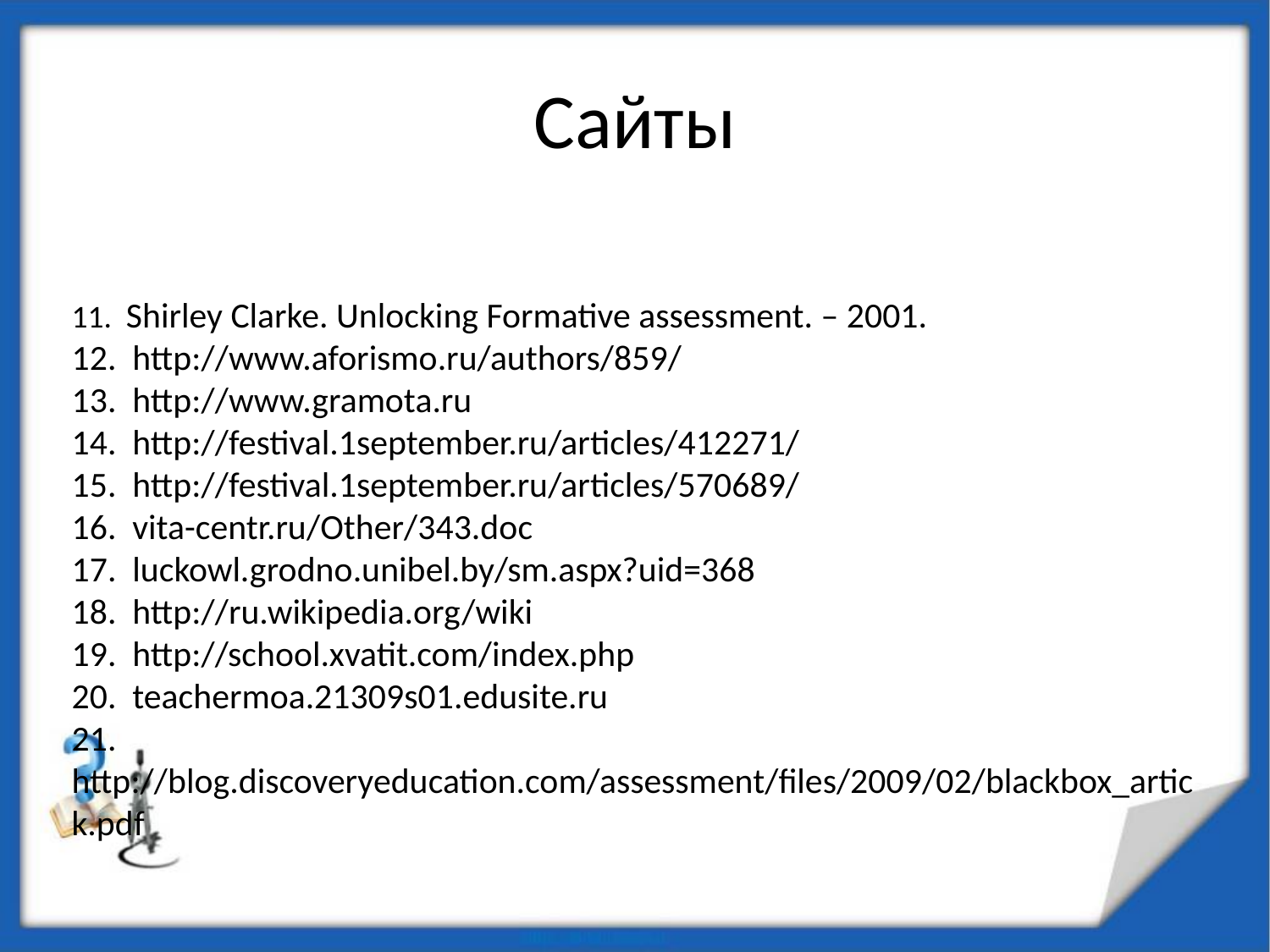

# Сайты

11.  Shirley Clarke. Unlocking Formative assessment. – 2001.
12.  http://www.aforismo.ru/authors/859/
13.  http://www.gramota.ru
14.  http://festival.1september.ru/articles/412271/
15.  http://festival.1september.ru/articles/570689/
16.  vita-centr.ru/Other/343.doc
17.  luckowl.grodno.unibel.by/sm.aspx?uid=368
18.  http://ru.wikipedia.org/wiki
19.  http://school.xvatit.com/index.php
20.  teachermoa.21309s01.edusite.ru
21.  http://blog.discoveryeducation.com/assessment/files/2009/02/blackbox_artick.pdf